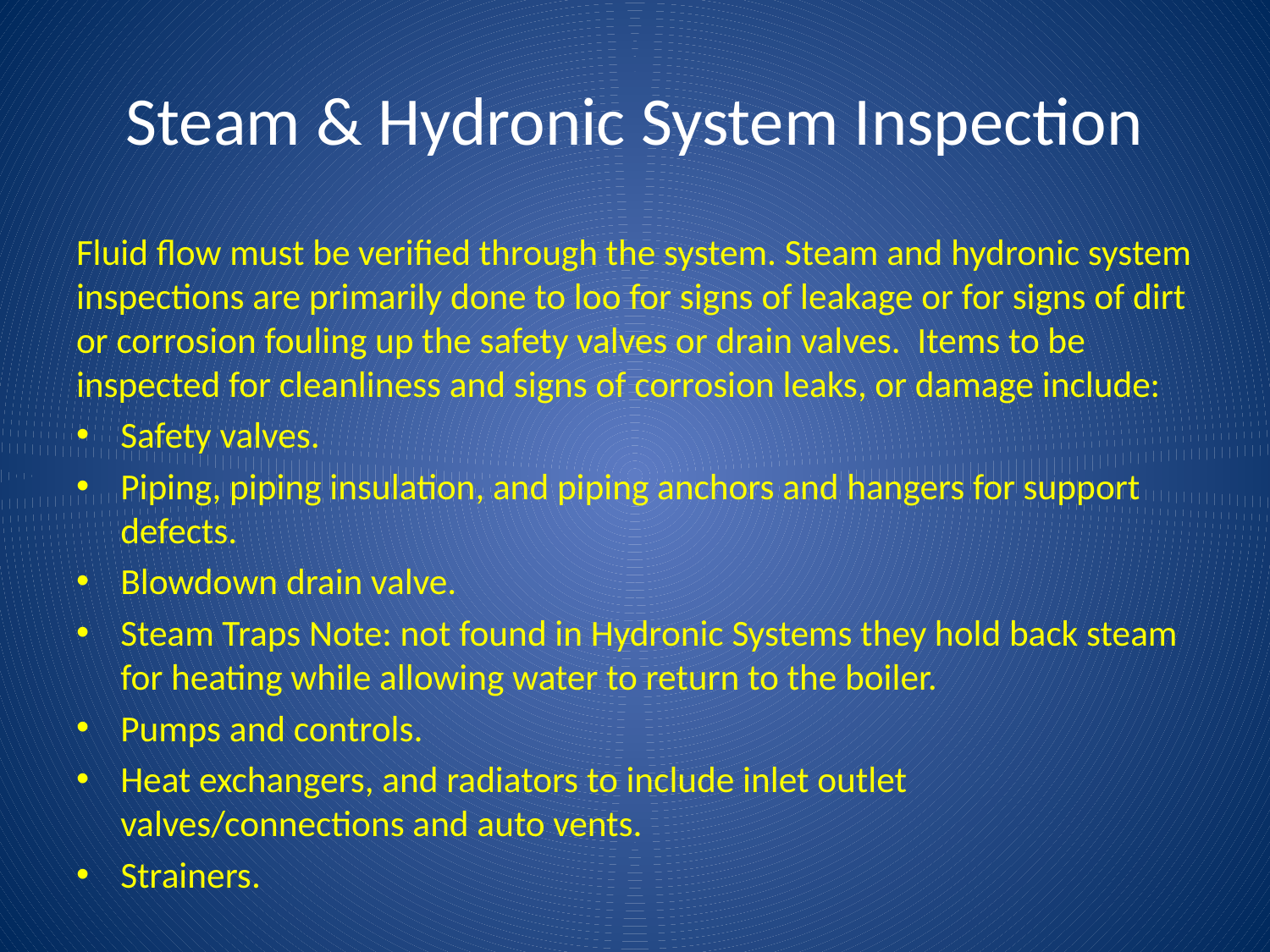

# Steam & Hydronic System Inspection
Fluid flow must be verified through the system. Steam and hydronic system inspections are primarily done to loo for signs of leakage or for signs of dirt or corrosion fouling up the safety valves or drain valves.  Items to be inspected for cleanliness and signs of corrosion leaks, or damage include:
Safety valves.
Piping, piping insulation, and piping anchors and hangers for support defects.
Blowdown drain valve.
Steam Traps Note: not found in Hydronic Systems they hold back steam for heating while allowing water to return to the boiler.
Pumps and controls.
Heat exchangers, and radiators to include inlet outlet valves/connections and auto vents.
Strainers.